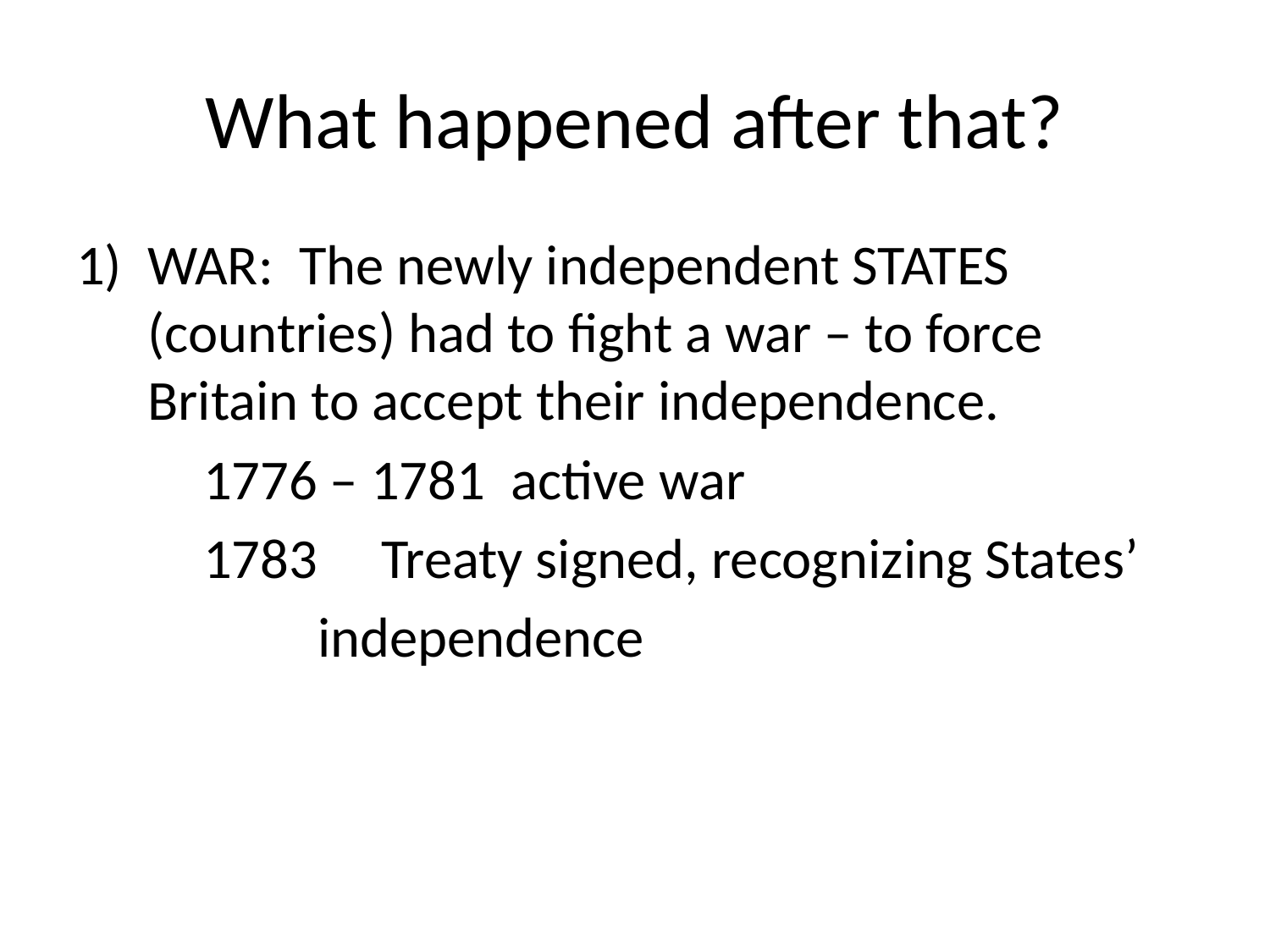

# What happened after that?
WAR:  The newly independent STATES (countries) had to fight a war – to force Britain to accept their independence.
	1776 – 1781  active war
	1783	    Treaty signed, recognizing States’
                   independence